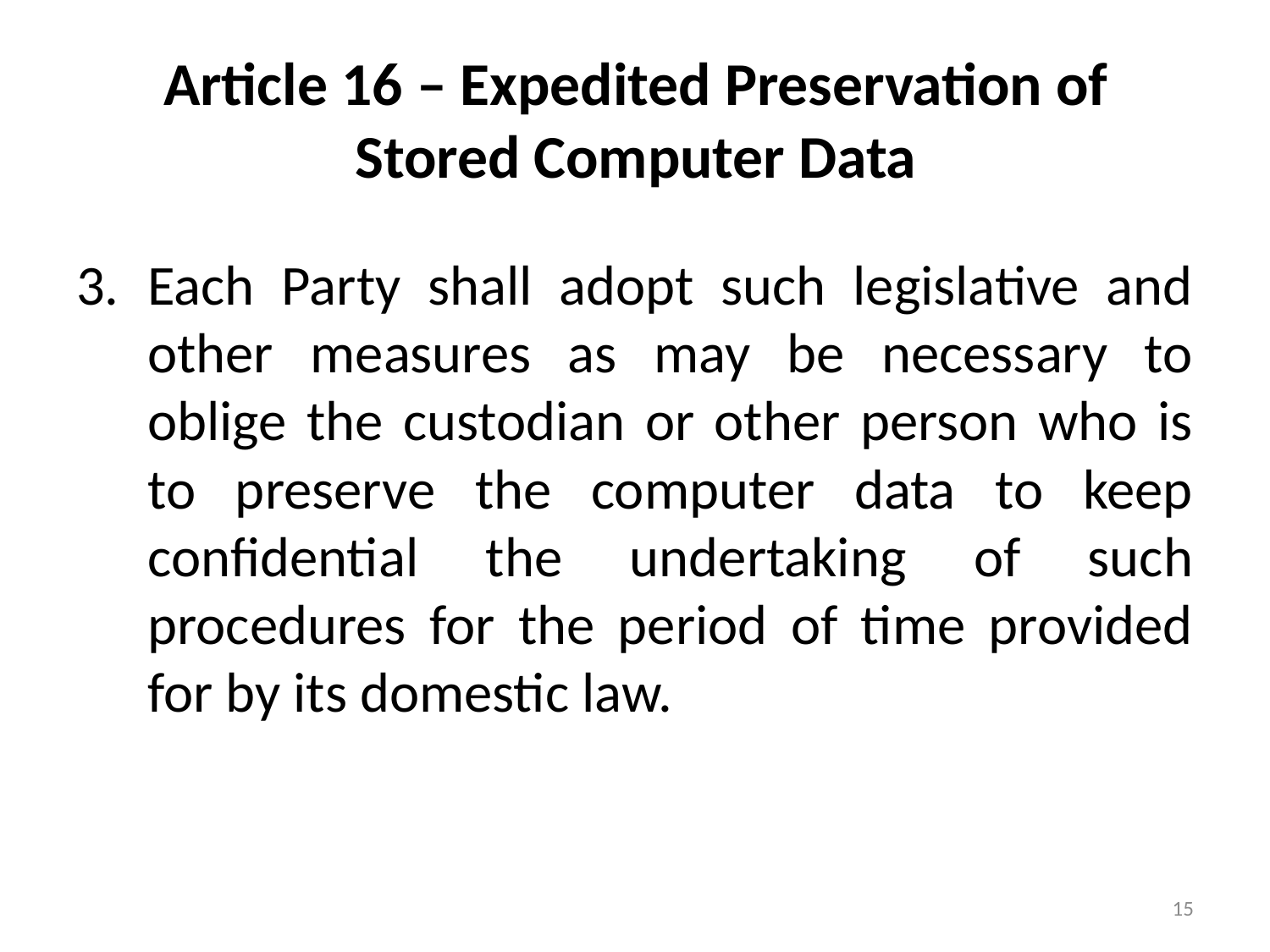

# Article 16 – Expedited Preservation of Stored Computer Data
Each Party shall adopt such legislative and other measures as may be necessary to oblige the custodian or other person who is to preserve the computer data to keep confidential the undertaking of such procedures for the period of time provided for by its domestic law.
15